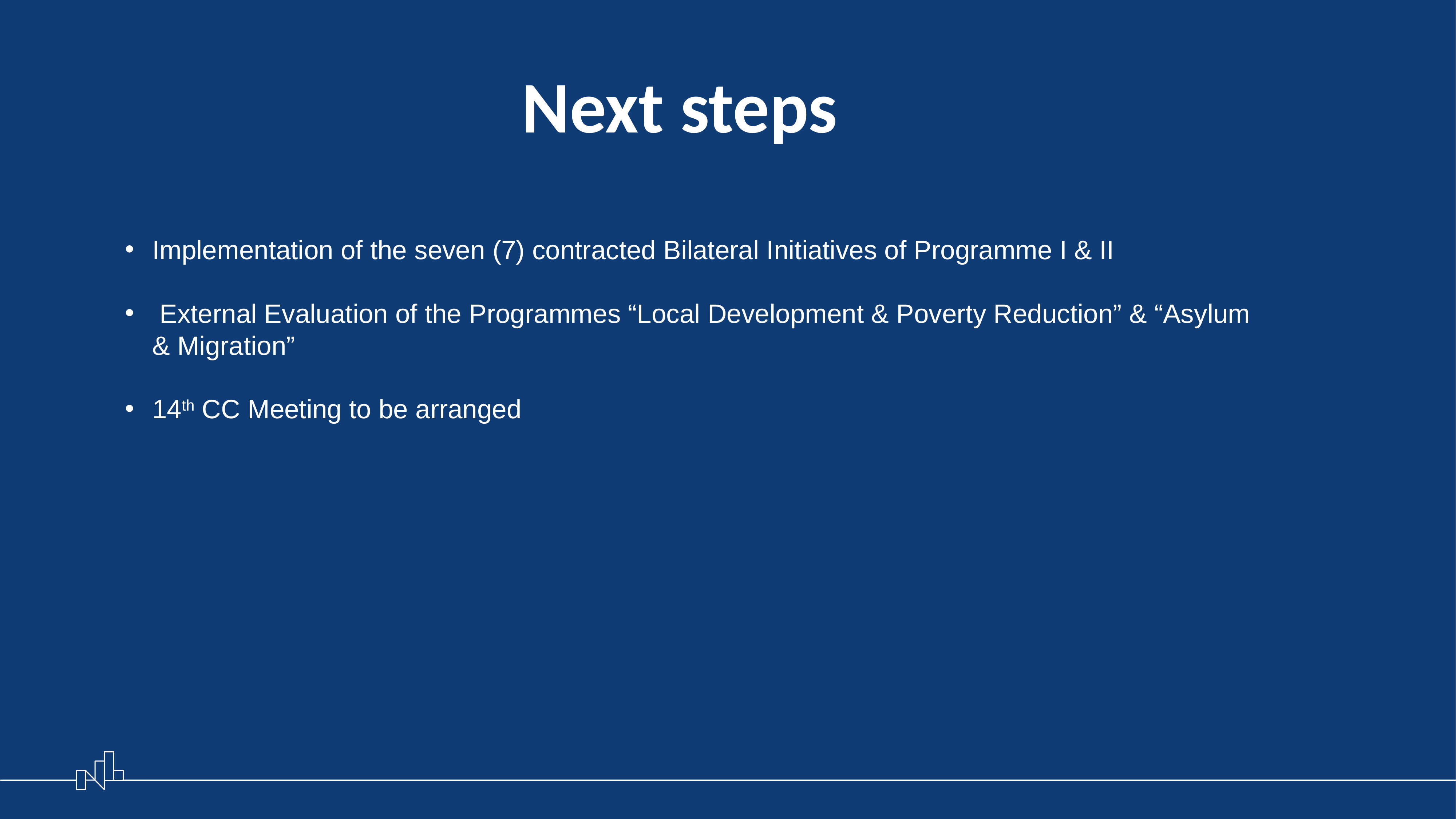

# Next steps
Implementation of the seven (7) contracted Bilateral Initiatives of Programme I & II

 External Evaluation of the Programmes “Local Development & Poverty Reduction” & “Asylum & Migration”

14th CC Meeting to be arranged